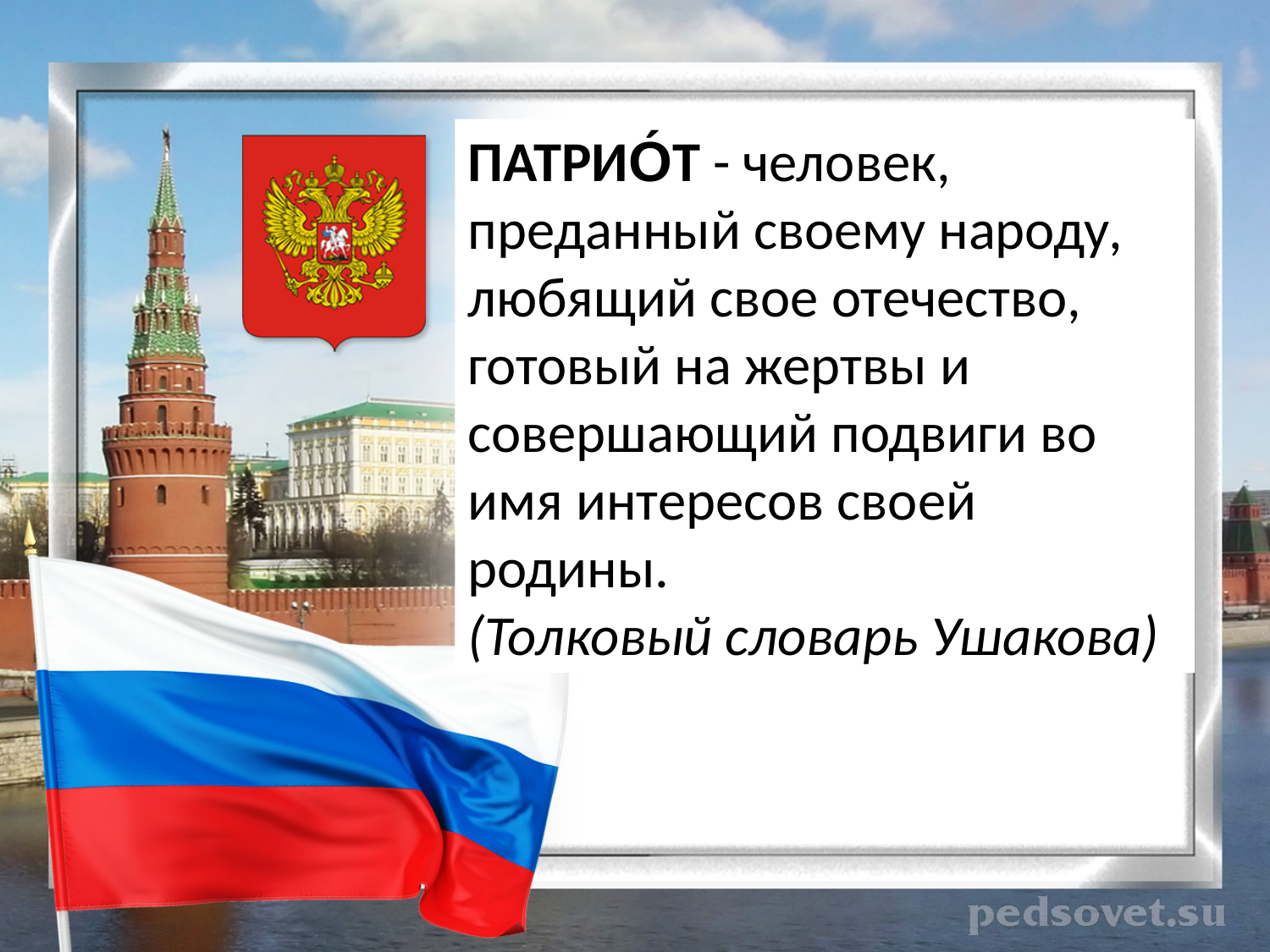

ПАТРИО́Т - человек, преданный своему народу, любящий свое отечество, готовый на жертвы и совершающий подвиги во имя интересов своей родины.
(Толковый словарь Ушакова)